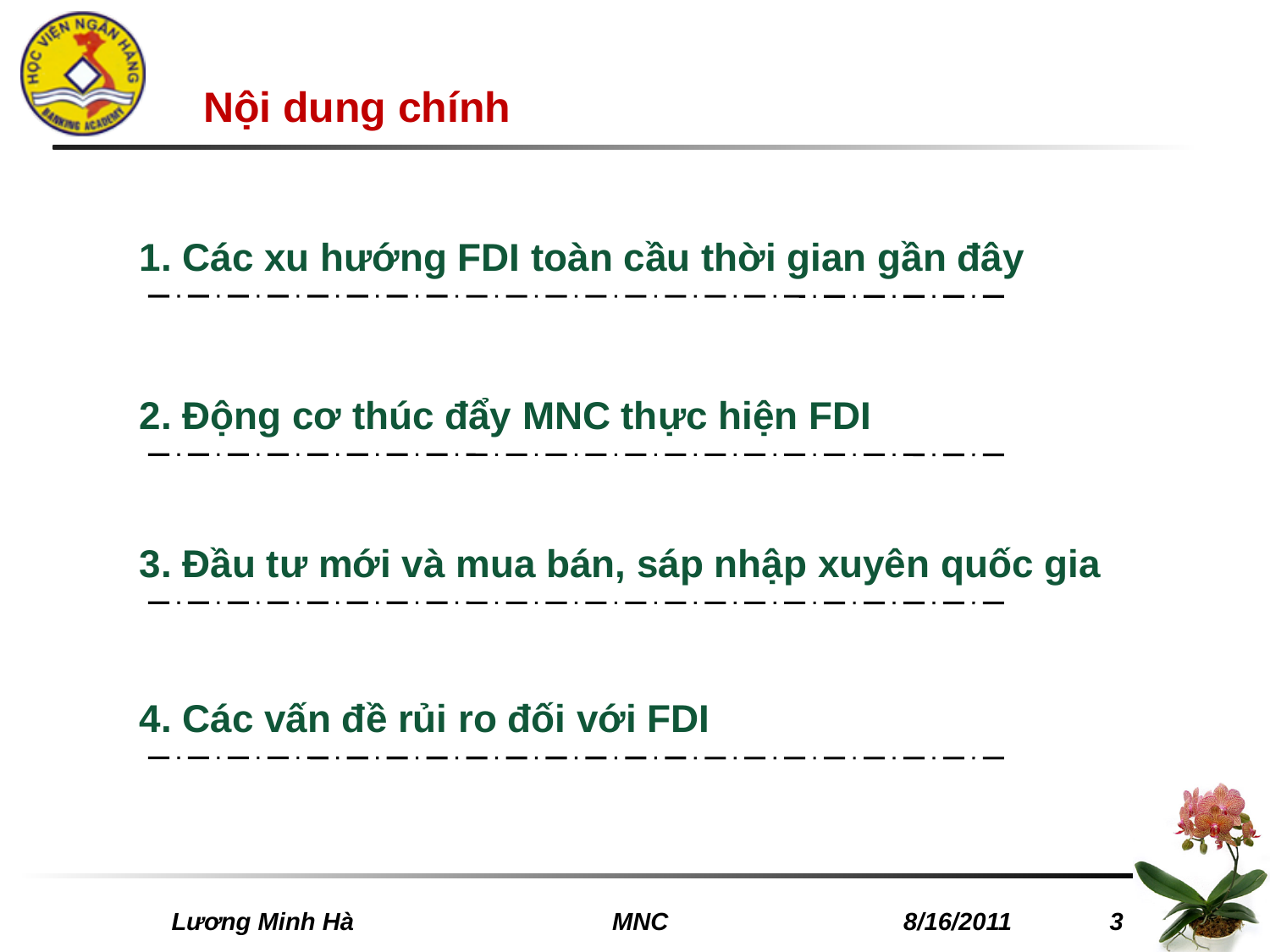

# Nội dung chính
1. Các xu hướng FDI toàn cầu thời gian gần đây
2. Động cơ thúc đẩy MNC thực hiện FDI
3. Đầu tư mới và mua bán, sáp nhập xuyên quốc gia
4. Các vấn đề rủi ro đối với FDI
 Lương Minh Hà